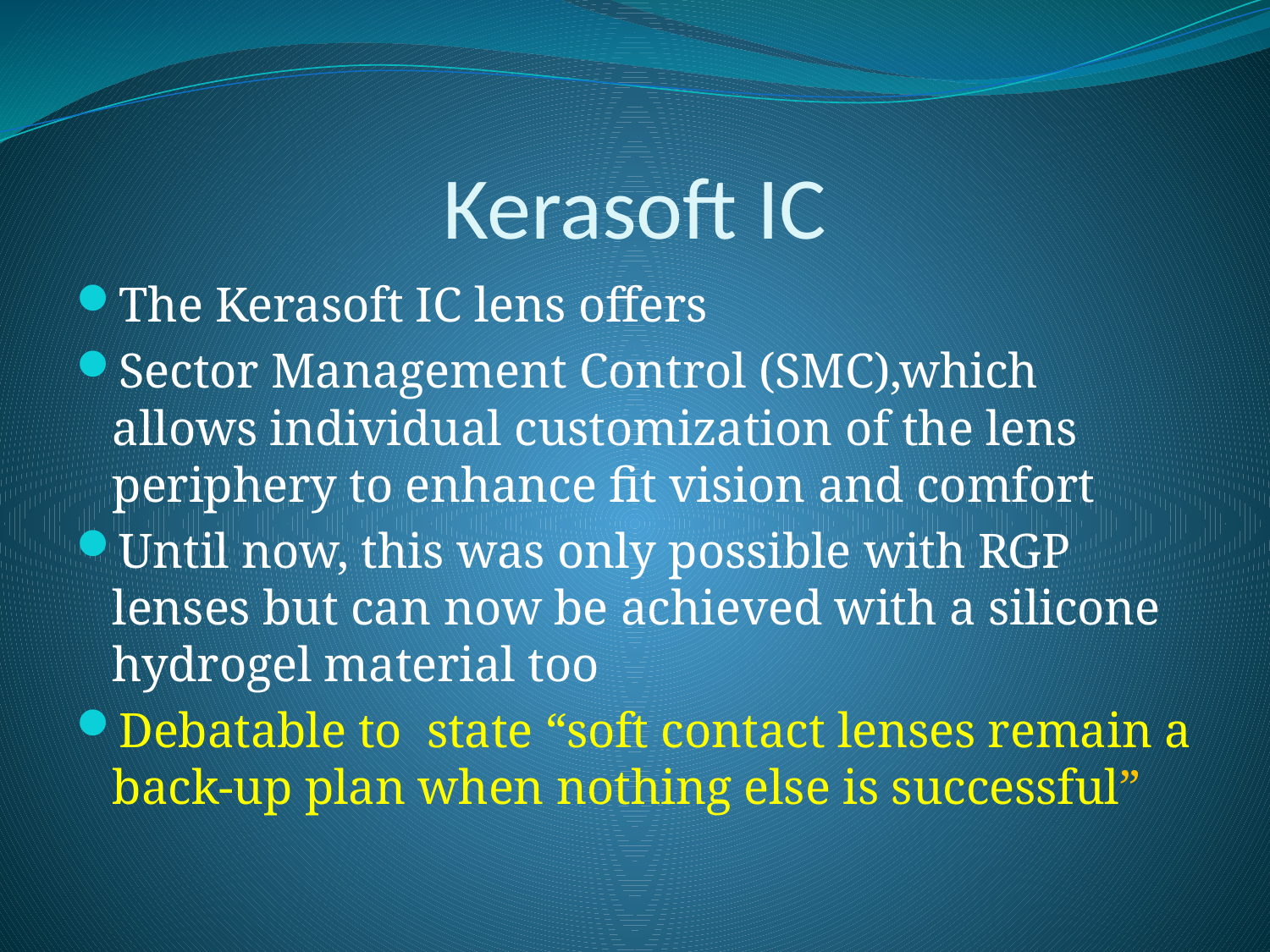

# Kerasoft IC
The Kerasoft IC lens offers
Sector Management Control (SMC),which allows individual customization of the lens periphery to enhance fit vision and comfort
Until now, this was only possible with RGP lenses but can now be achieved with a silicone hydrogel material too
Debatable to  state “soft contact lenses remain a back-up plan when nothing else is successful”